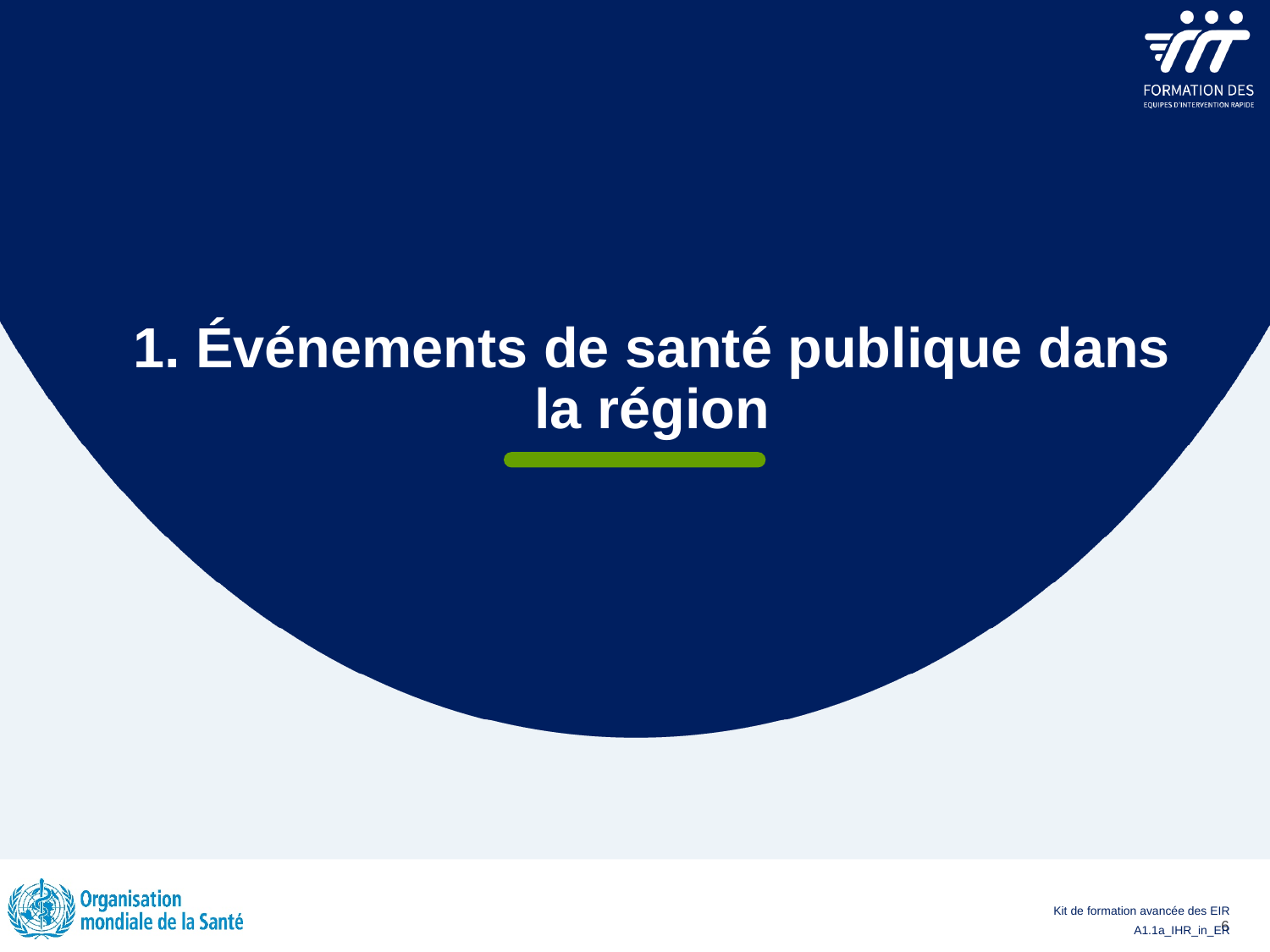

1. Événements de santé publique dans la région